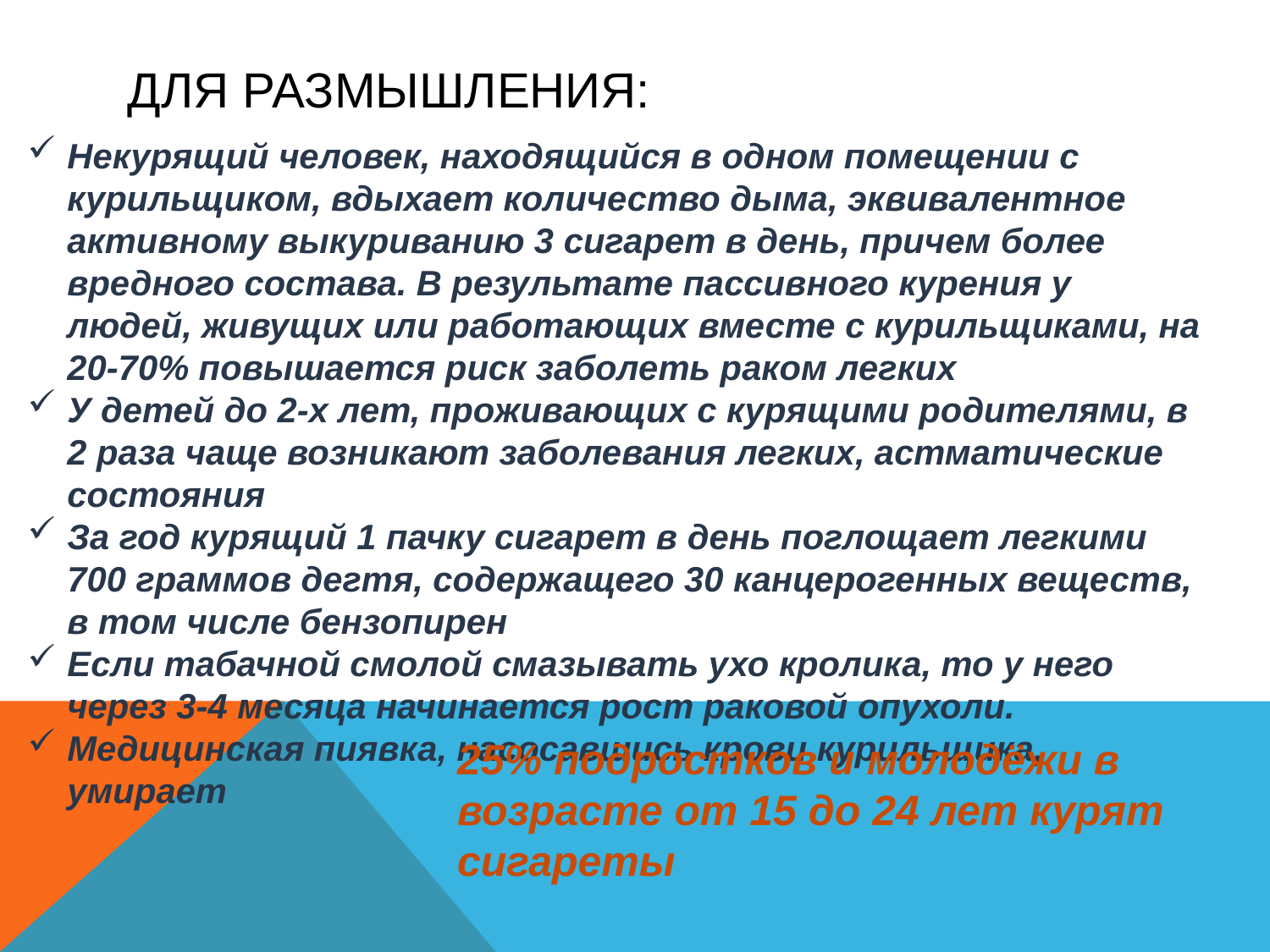

# для размышления:
Некурящий человек, находящийся в одном помещении с курильщиком, вдыхает количество дыма, эквивалентное активному выкуриванию 3 сигарет в день, причем более вредного состава. В результате пассивного курения у людей, живущих или работающих вместе с курильщиками, на 20-70% повышается риск заболеть раком легких
У детей до 2-х лет, проживающих с курящими родителями, в 2 раза чаще возникают заболевания легких, астматические состояния
За год курящий 1 пачку сигарет в день поглощает легкими 700 граммов дегтя, содержащего 30 канцерогенных веществ, в том числе бензопирен
Если табачной смолой смазывать ухо кролика, то у него через 3-4 месяца начинается рост раковой опухоли.
Медицинская пиявка, насосавшись крови курильщика, умирает
25% подростков и молодёжи в возрасте от 15 до 24 лет курят сигареты